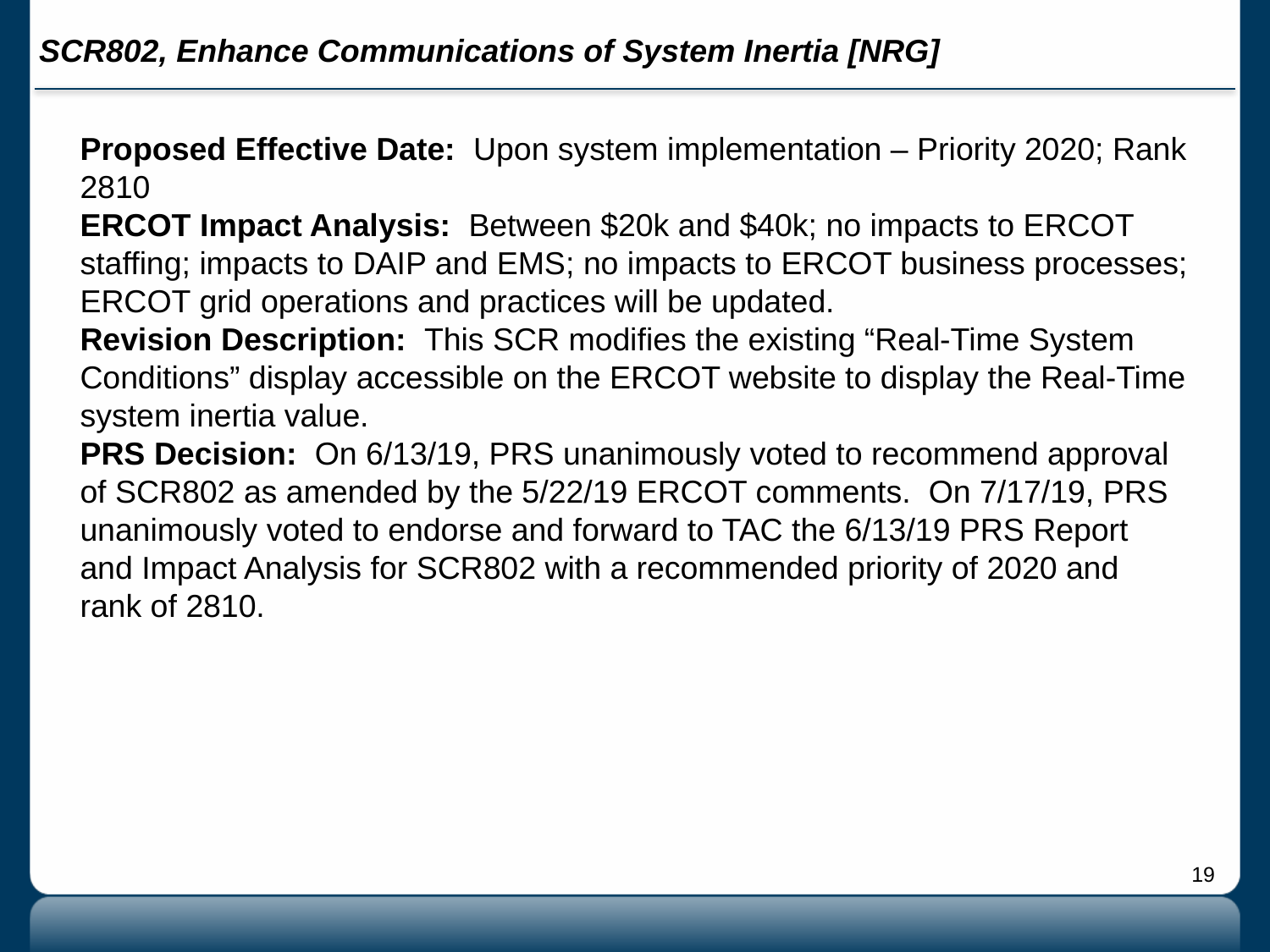

# SCR802, Enhance Communications of System Inertia [NRG]
Proposed Effective Date:  Upon system implementation – Priority 2020; Rank 2810
ERCOT Impact Analysis:  Between $20k and $40k; no impacts to ERCOT staffing; impacts to DAIP and EMS; no impacts to ERCOT business processes; ERCOT grid operations and practices will be updated.
Revision Description:  This SCR modifies the existing “Real-Time System Conditions” display accessible on the ERCOT website to display the Real-Time system inertia value.
PRS Decision:  On 6/13/19, PRS unanimously voted to recommend approval of SCR802 as amended by the 5/22/19 ERCOT comments.  On 7/17/19, PRS unanimously voted to endorse and forward to TAC the 6/13/19 PRS Report and Impact Analysis for SCR802 with a recommended priority of 2020 and rank of 2810.